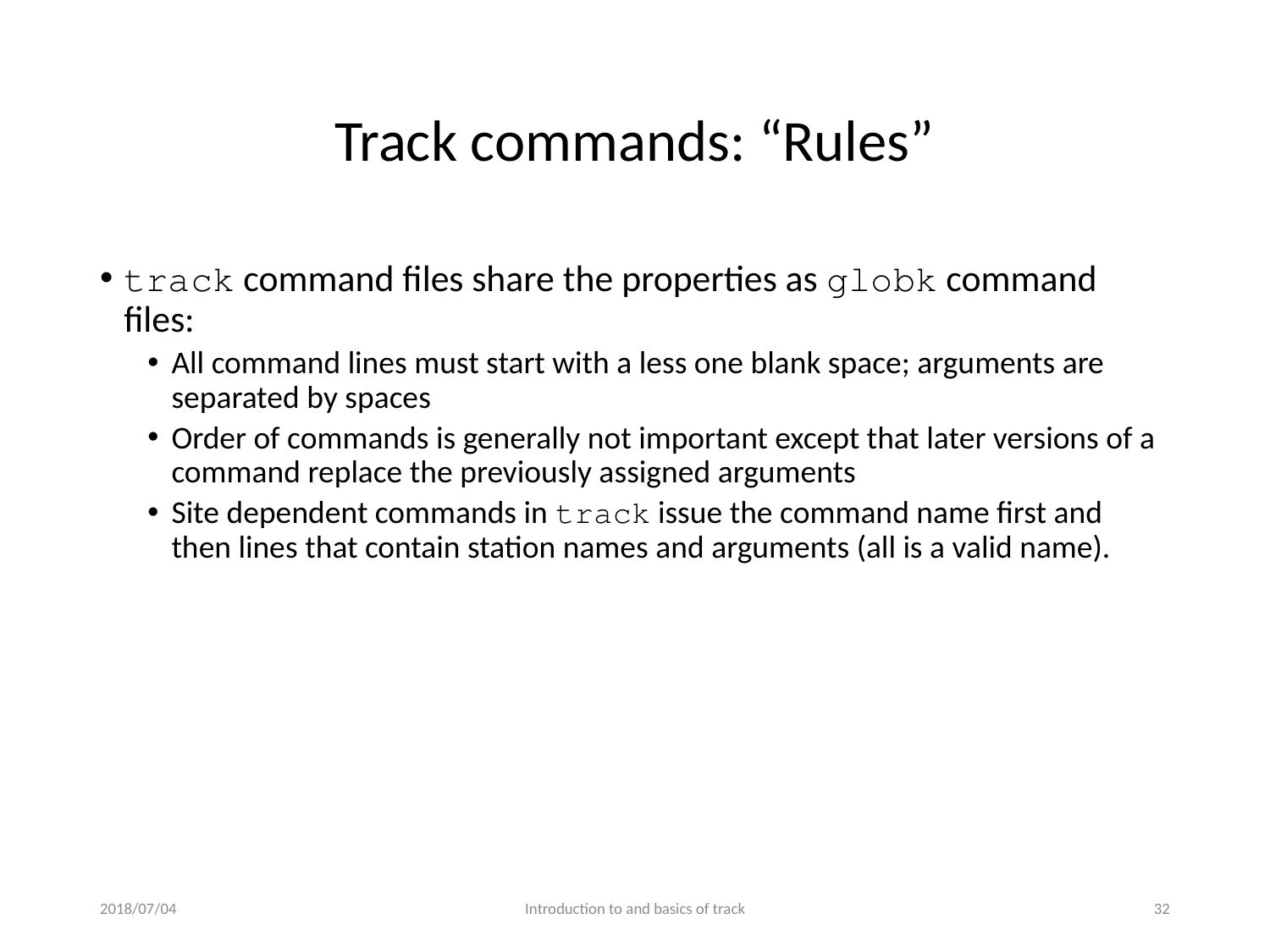

# Track commands: “Rules”
track command files share the properties as globk command files:
All command lines must start with a less one blank space; arguments are separated by spaces
Order of commands is generally not important except that later versions of a command replace the previously assigned arguments
Site dependent commands in track issue the command name first and then lines that contain station names and arguments (all is a valid name).
2018/07/04
Introduction to and basics of track
32